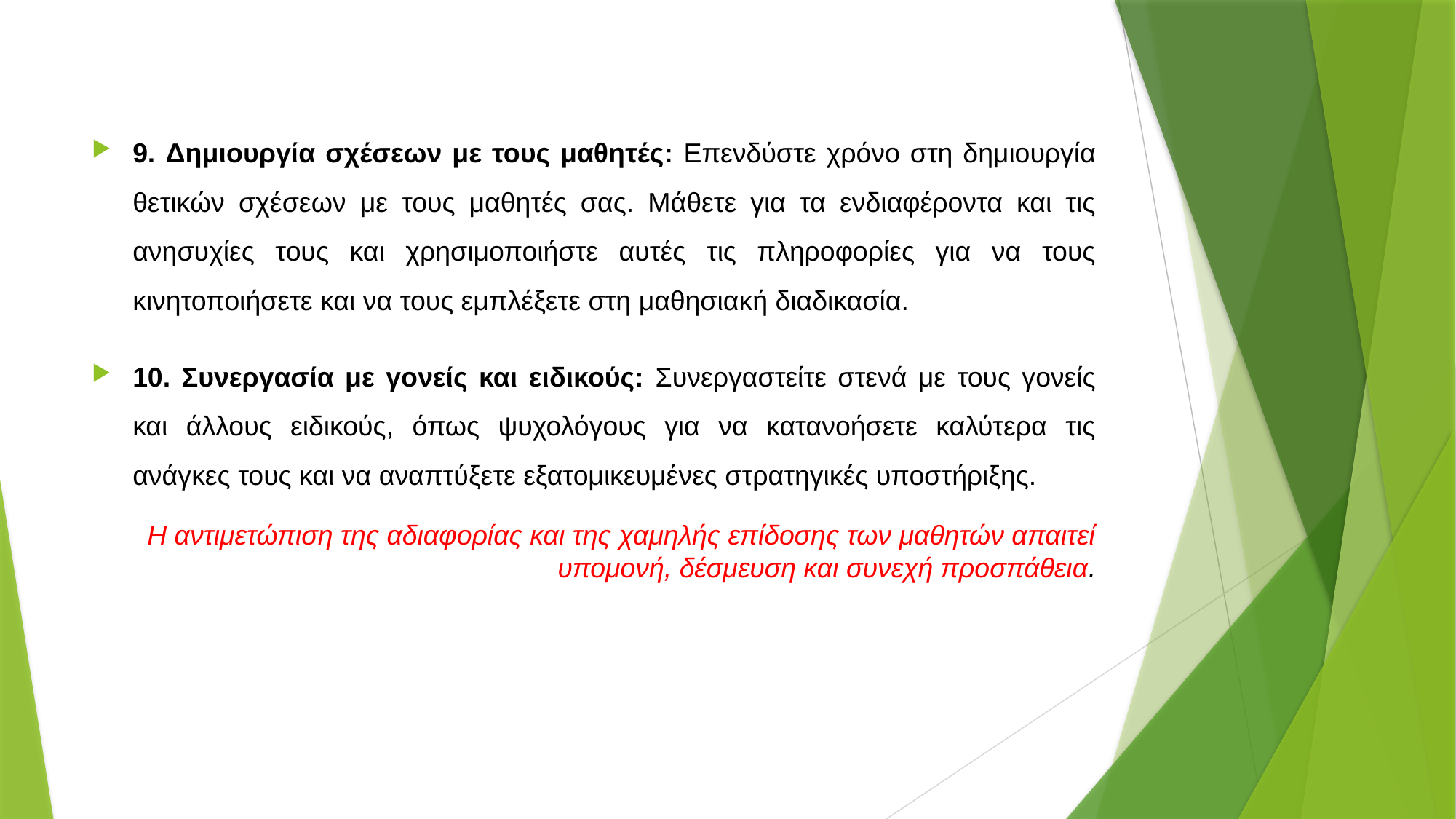

9. Δημιουργία σχέσεων με τους μαθητές: Επενδύστε χρόνο στη δημιουργία θετικών σχέσεων με τους μαθητές σας. Μάθετε για τα ενδιαφέροντα και τις ανησυχίες τους και χρησιμοποιήστε αυτές τις πληροφορίες για να τους κινητοποιήσετε και να τους εμπλέξετε στη μαθησιακή διαδικασία.
10. Συνεργασία με γονείς και ειδικούς: Συνεργαστείτε στενά με τους γονείς και άλλους ειδικούς, όπως ψυχολόγους για να κατανοήσετε καλύτερα τις ανάγκες τους και να αναπτύξετε εξατομικευμένες στρατηγικές υποστήριξης.
Η αντιμετώπιση της αδιαφορίας και της χαμηλής επίδοσης των μαθητών απαιτεί υπομονή, δέσμευση και συνεχή προσπάθεια.